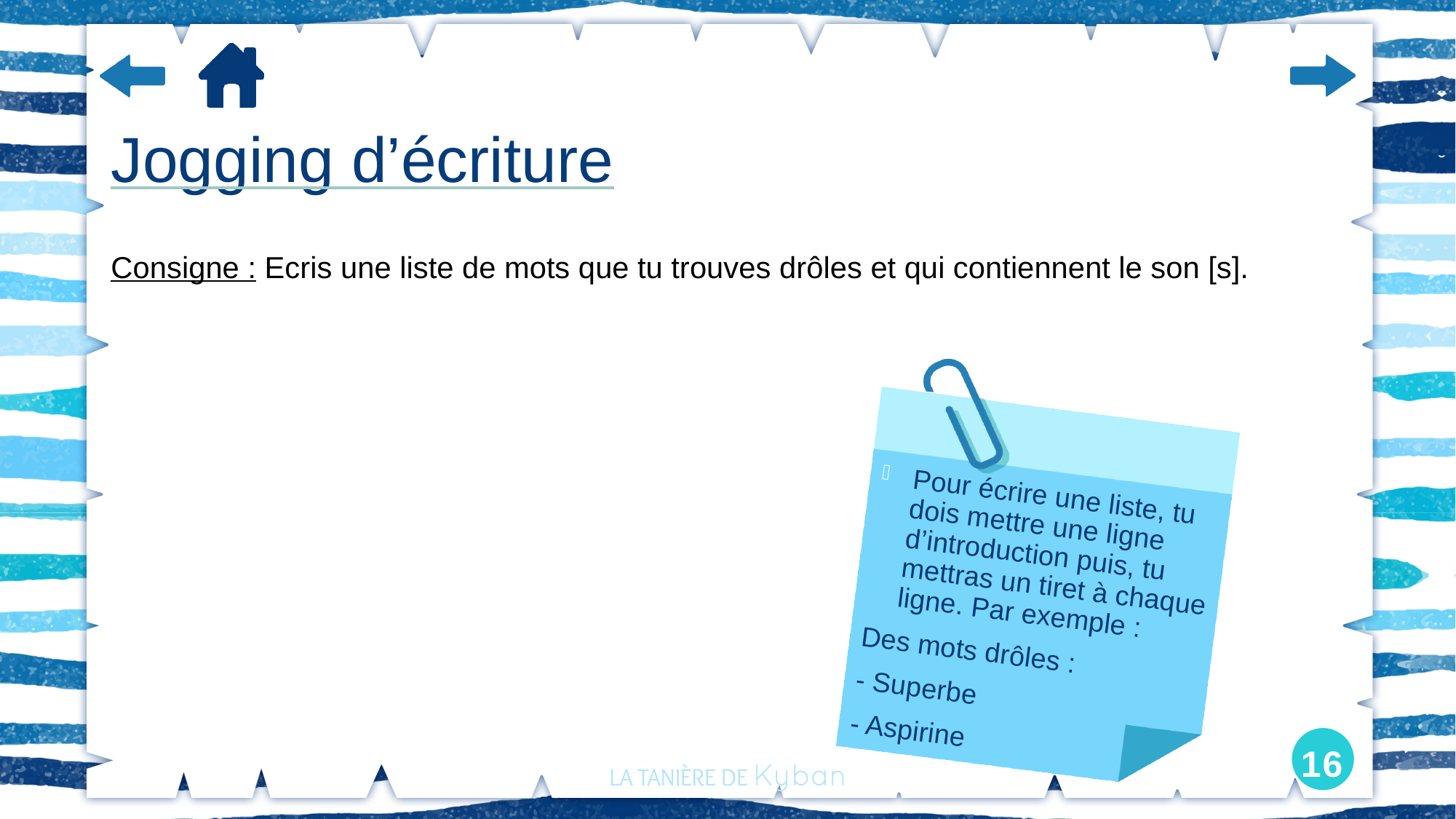

# Jogging d’écriture
Consigne : Ecris une liste de mots que tu trouves drôles et qui contiennent le son [s].
Pour écrire une liste, tu dois mettre une ligne d’introduction puis, tu mettras un tiret à chaque ligne. Par exemple :
Des mots drôles :
- Superbe
- Aspirine
16